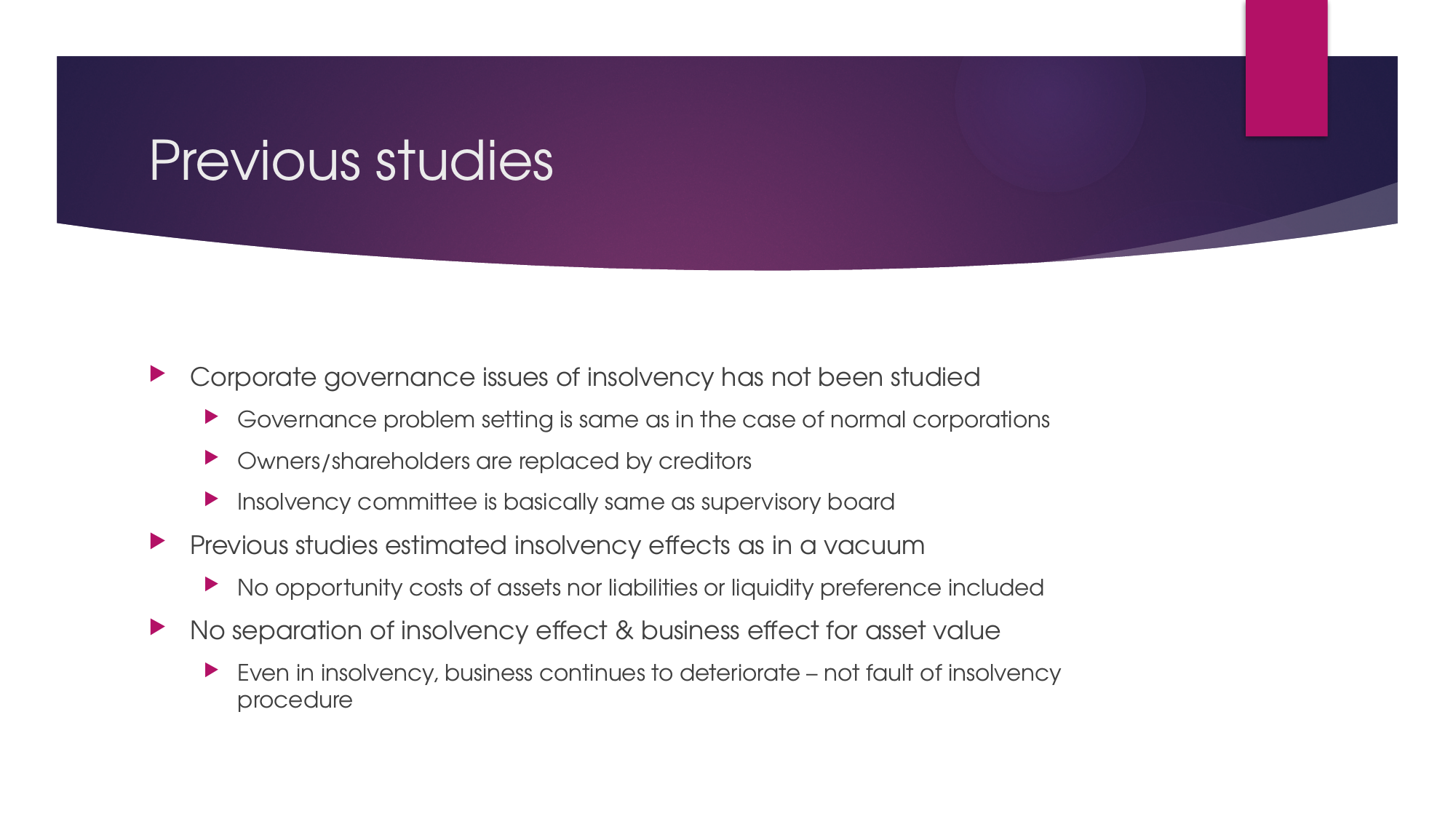

# Previous studies

Corporate governance issues of insolvency has not been studied
Governance problem setting is same as in the case of normal corporations
Owners/shareholders are replaced by creditors
Insolvency committee is basically same as supervisory board
Previous studies estimated insolvency effects as in a vacuum
No opportunity costs of assets nor liabilities or liquidity preference included
No separation of insolvency effect & business effect for asset value
Even in insolvency, business continues to deteriorate – not fault of insolvency procedure